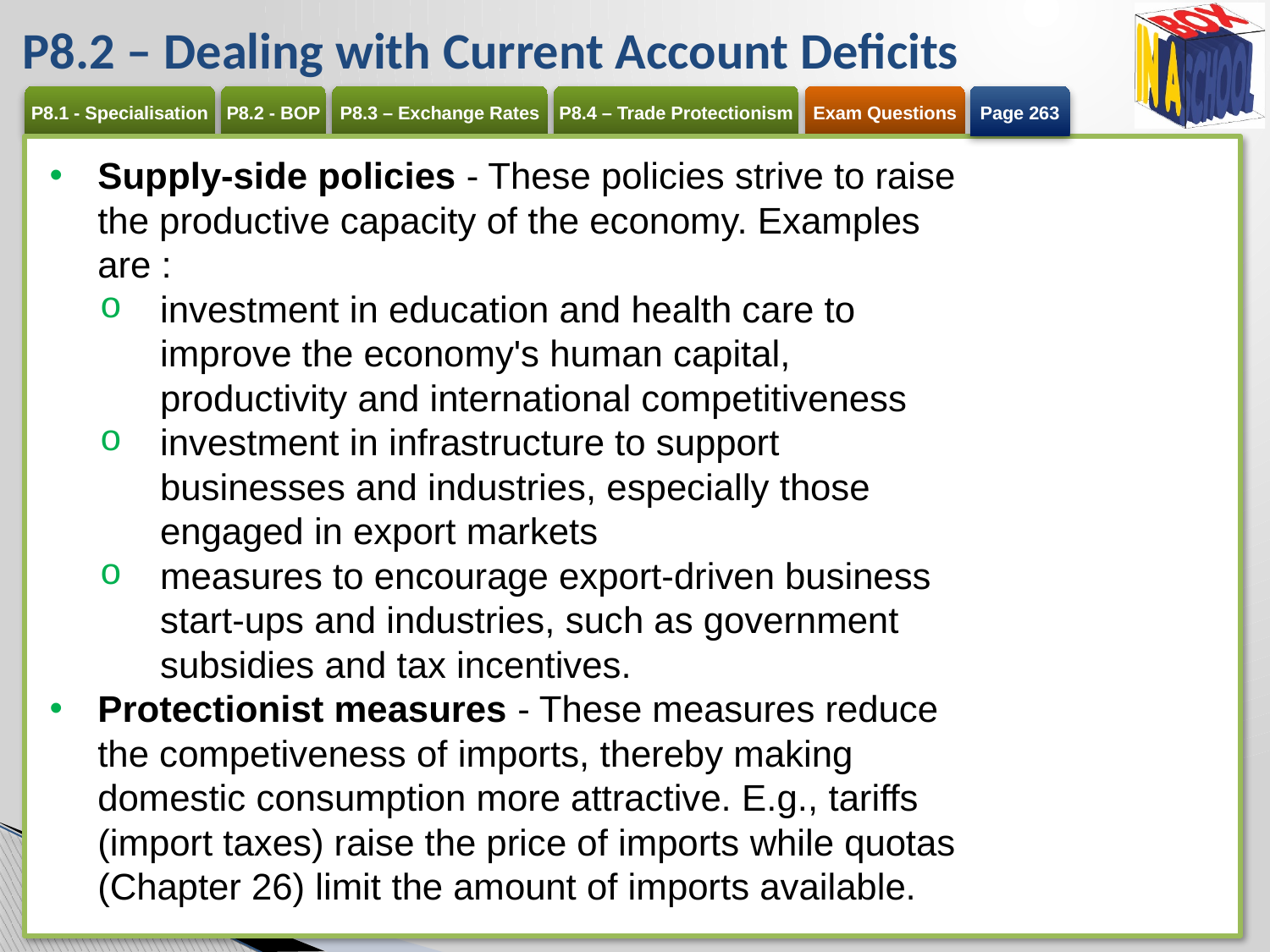

# P8.2 – Dealing with Current Account Deficits
Page 263
Supply-side policies - These policies strive to raise the productive capacity of the economy. Examples are :
investment in education and health care to improve the economy's human capital, productivity and international competitiveness
investment in infrastructure to support businesses and industries, especially those engaged in export markets
measures to encourage export-driven business start-ups and industries, such as government subsidies and tax incentives.
Protectionist measures - These measures reduce the competiveness of imports, thereby making domestic consumption more attractive. E.g., tariffs (import taxes) raise the price of imports while quotas (Chapter 26) limit the amount of imports available.